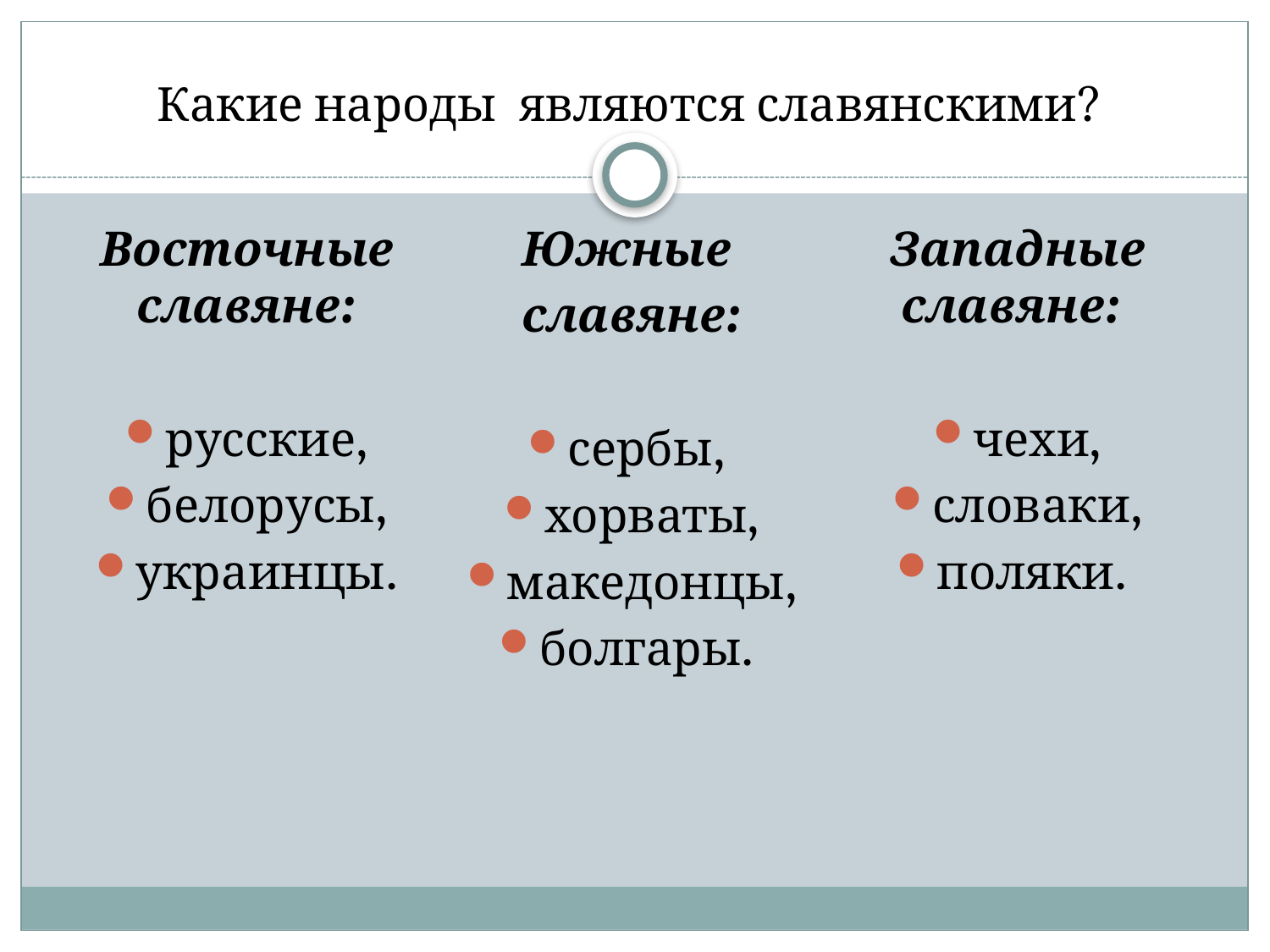

# Какие народы  являются славянскими?
Восточные славяне:

русские,
белорусы,
украинцы.

Южные
славяне:

сербы,
хорваты,
македонцы,
болгары.

Западные славяне:

чехи,
словаки,
поляки.